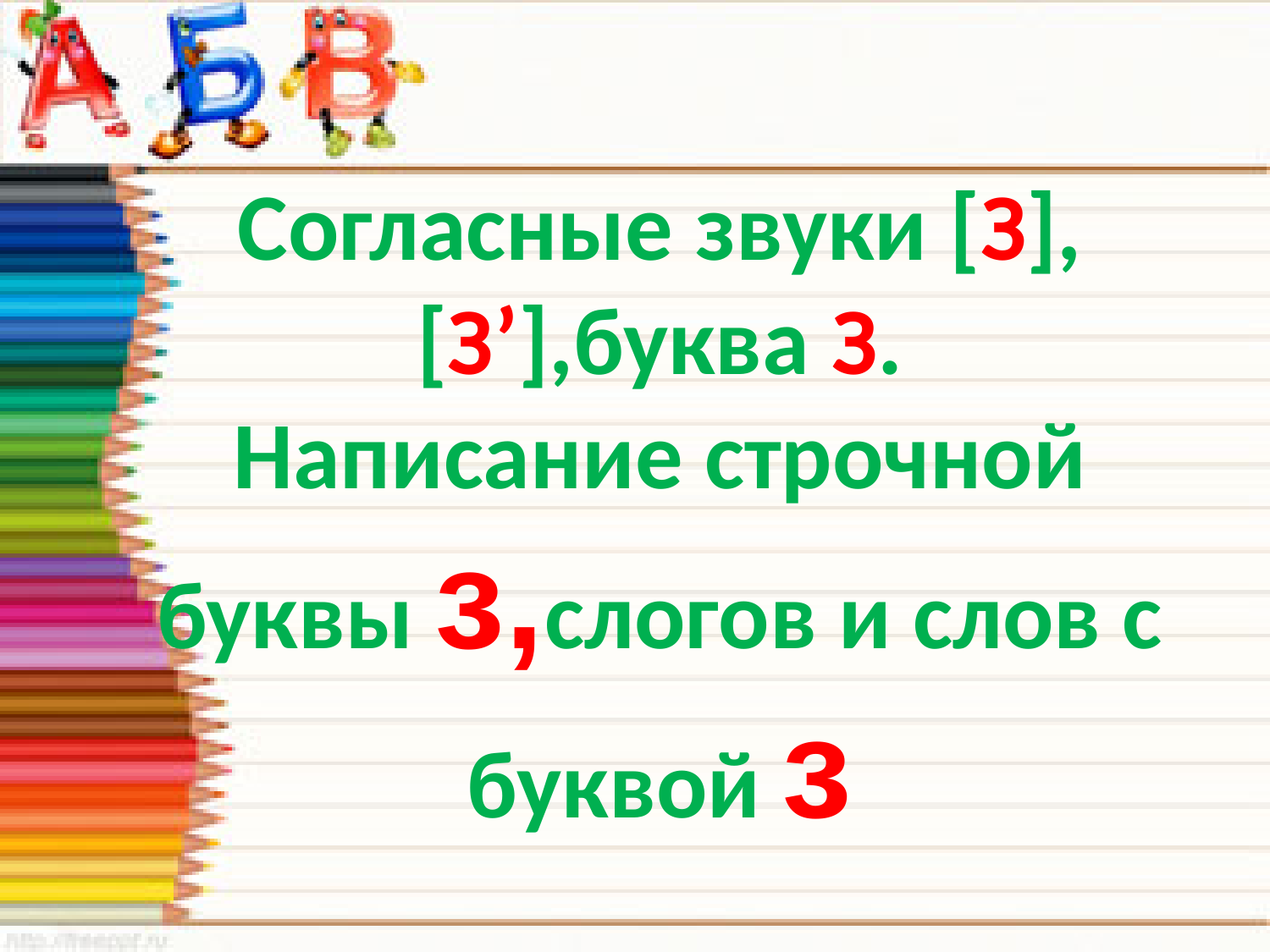

Согласные звуки [З],[З’],буква З.
Написание строчной
буквы з,слогов и слов с буквой з